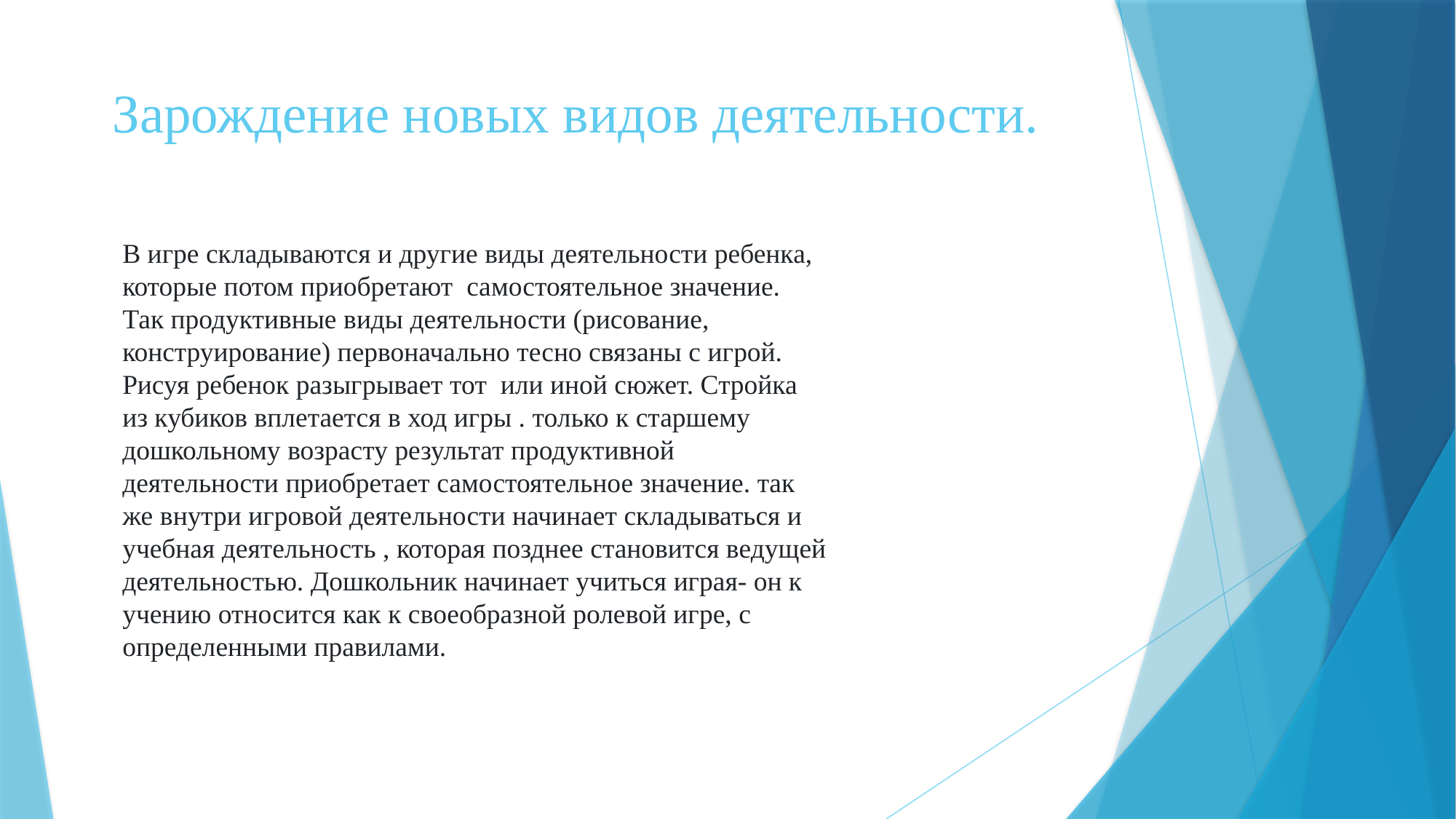

# Зарождение новых видов деятельности.
В игре складываются и другие виды деятельности ребенка, которые потом приобретают  самостоятельное значение. Так продуктивные виды деятельности (рисование, конструирование) первоначально тесно связаны с игрой. Рисуя ребенок разыгрывает тот  или иной сюжет. Стройка из кубиков вплетается в ход игры . только к старшему дошкольному возрасту результат продуктивной деятельности приобретает самостоятельное значение. так же внутри игровой деятельности начинает складываться и учебная деятельность , которая позднее становится ведущей деятельностью. Дошкольник начинает учиться играя- он к учению относится как к своеобразной ролевой игре, с определенными правилами.